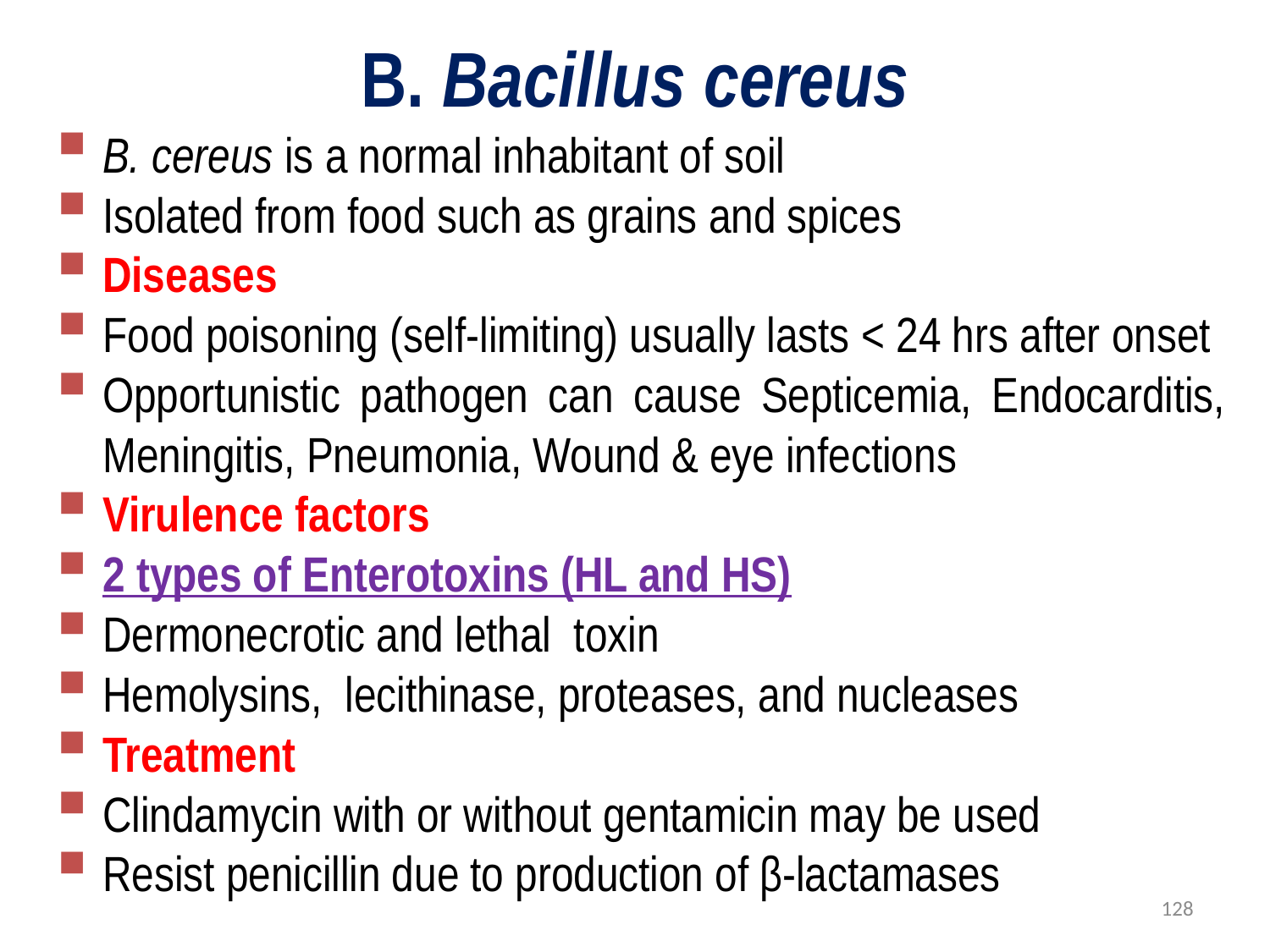

# B. Bacillus cereus
B. cereus is a normal inhabitant of soil
Isolated from food such as grains and spices
Diseases
Food poisoning (self-limiting) usually lasts < 24 hrs after onset
Opportunistic pathogen can cause Septicemia, Endocarditis, Meningitis, Pneumonia, Wound & eye infections
Virulence factors
2 types of Enterotoxins (HL and HS)
Dermonecrotic and lethal  toxin
Hemolysins,  lecithinase, proteases, and nucleases
Treatment
Clindamycin with or without gentamicin may be used
Resist penicillin due to production of β-lactamases

128